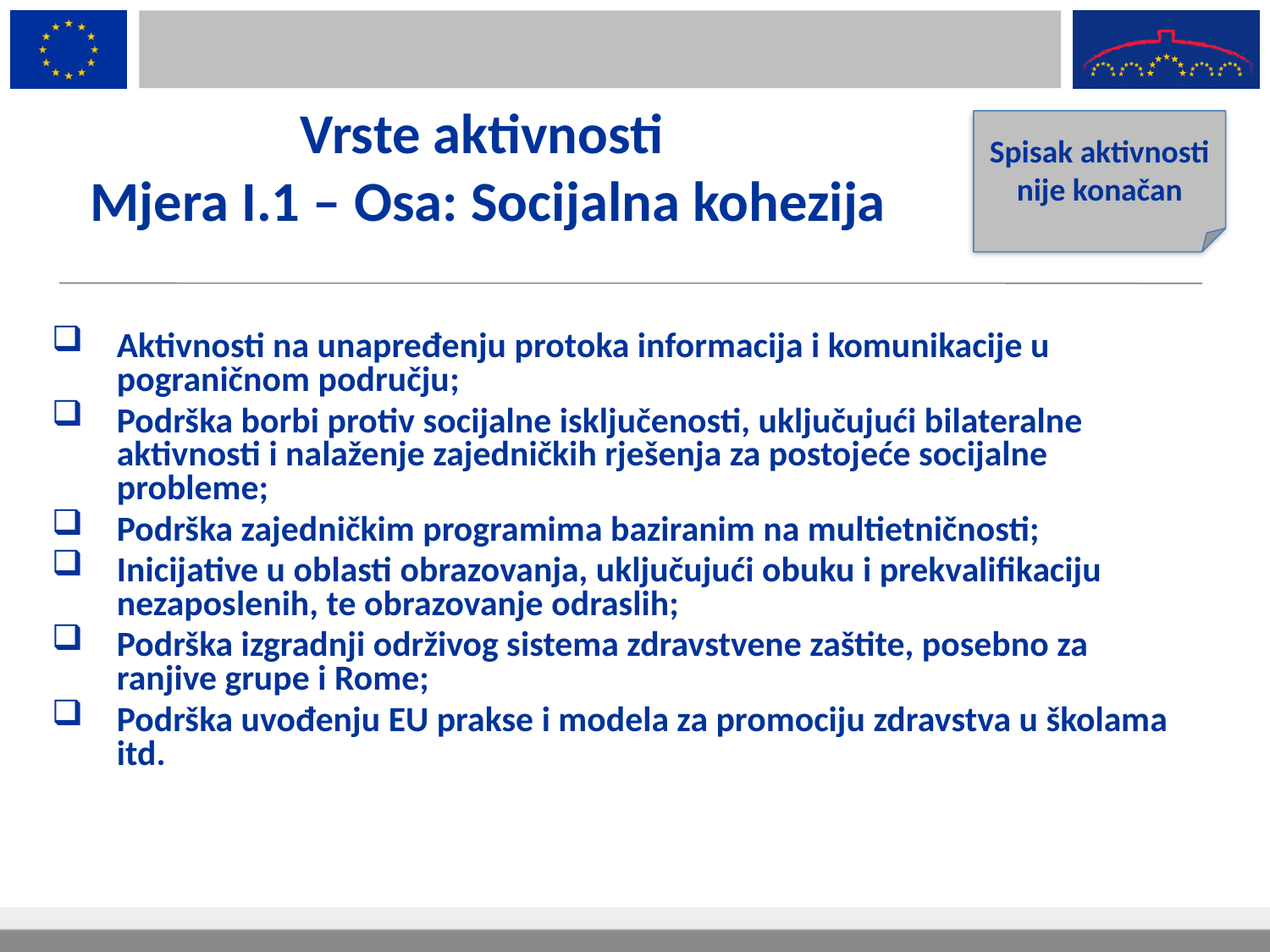

# Vrste aktivnosti Mjera I.1 – Osa: Socijalna kohezija
Spisak aktivnosti nije konačan

Aktivnosti na unapređenju protoka informacija i komunikacije u pograničnom području;
Podrška borbi protiv socijalne isključenosti, uključujući bilateralne aktivnosti i nalaženje zajedničkih rješenja za postojeće socijalne probleme;
Podrška zajedničkim programima baziranim na multietničnosti;
Inicijative u oblasti obrazovanja, uključujući obuku i prekvalifikaciju nezaposlenih, te obrazovanje odraslih;
Podrška izgradnji održivog sistema zdravstvene zaštite, posebno za ranjive grupe i Rome;
Podrška uvođenju EU prakse i modela za promociju zdravstva u školama itd.